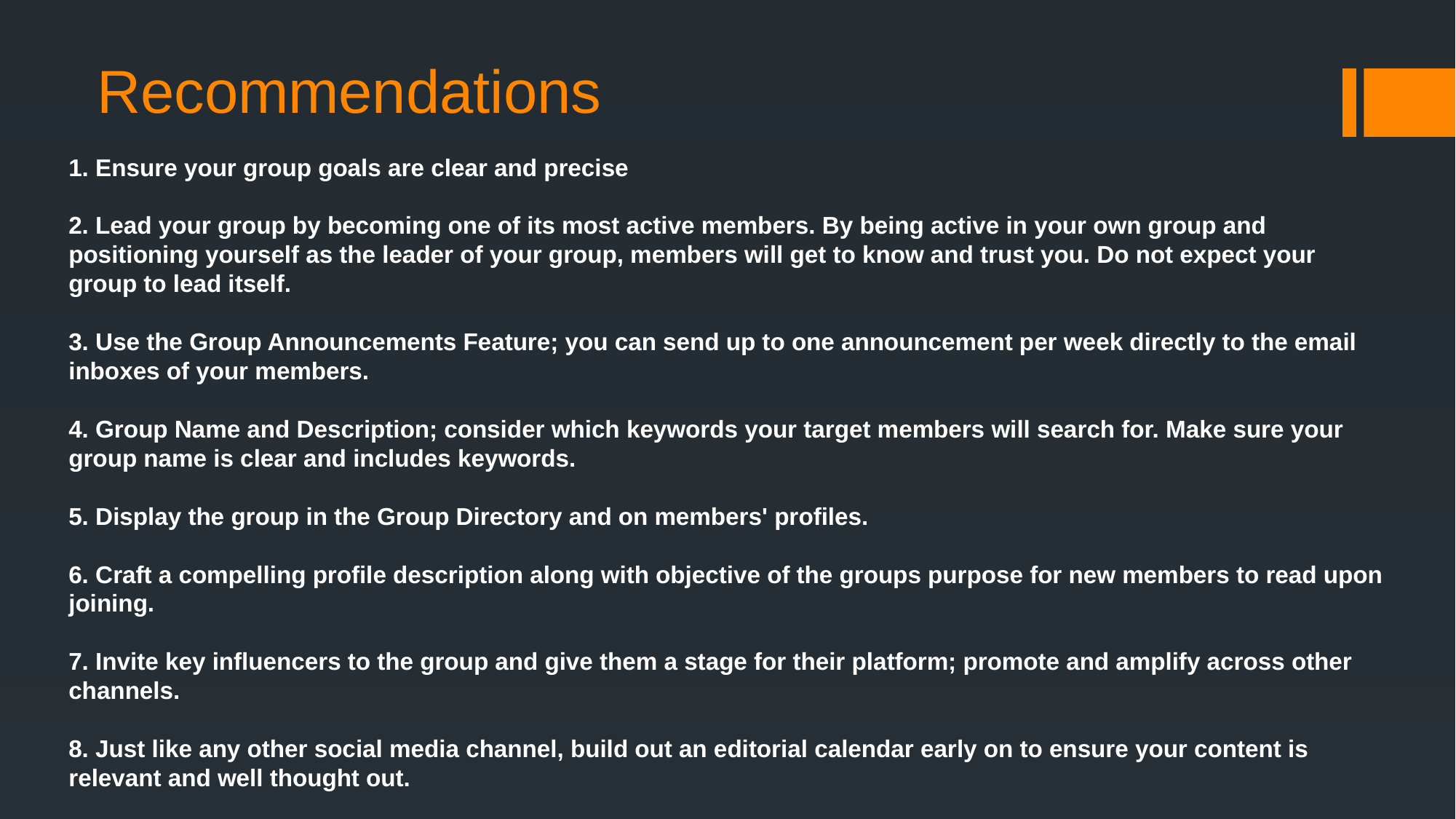

# Recommendations
1. Ensure your group goals are clear and precise

2. Lead your group by becoming one of its most active members. By being active in your own group and positioning yourself as the leader of your group, members will get to know and trust you. Do not expect your group to lead itself.

3. Use the Group Announcements Feature; you can send up to one announcement per week directly to the email inboxes of your members.

4. Group Name and Description; consider which keywords your target members will search for. Make sure your group name is clear and includes keywords.

5. Display the group in the Group Directory and on members' profiles.

6. Craft a compelling profile description along with objective of the groups purpose for new members to read upon joining.

7. Invite key influencers to the group and give them a stage for their platform; promote and amplify across other channels.

8. Just like any other social media channel, build out an editorial calendar early on to ensure your content is relevant and well thought out.